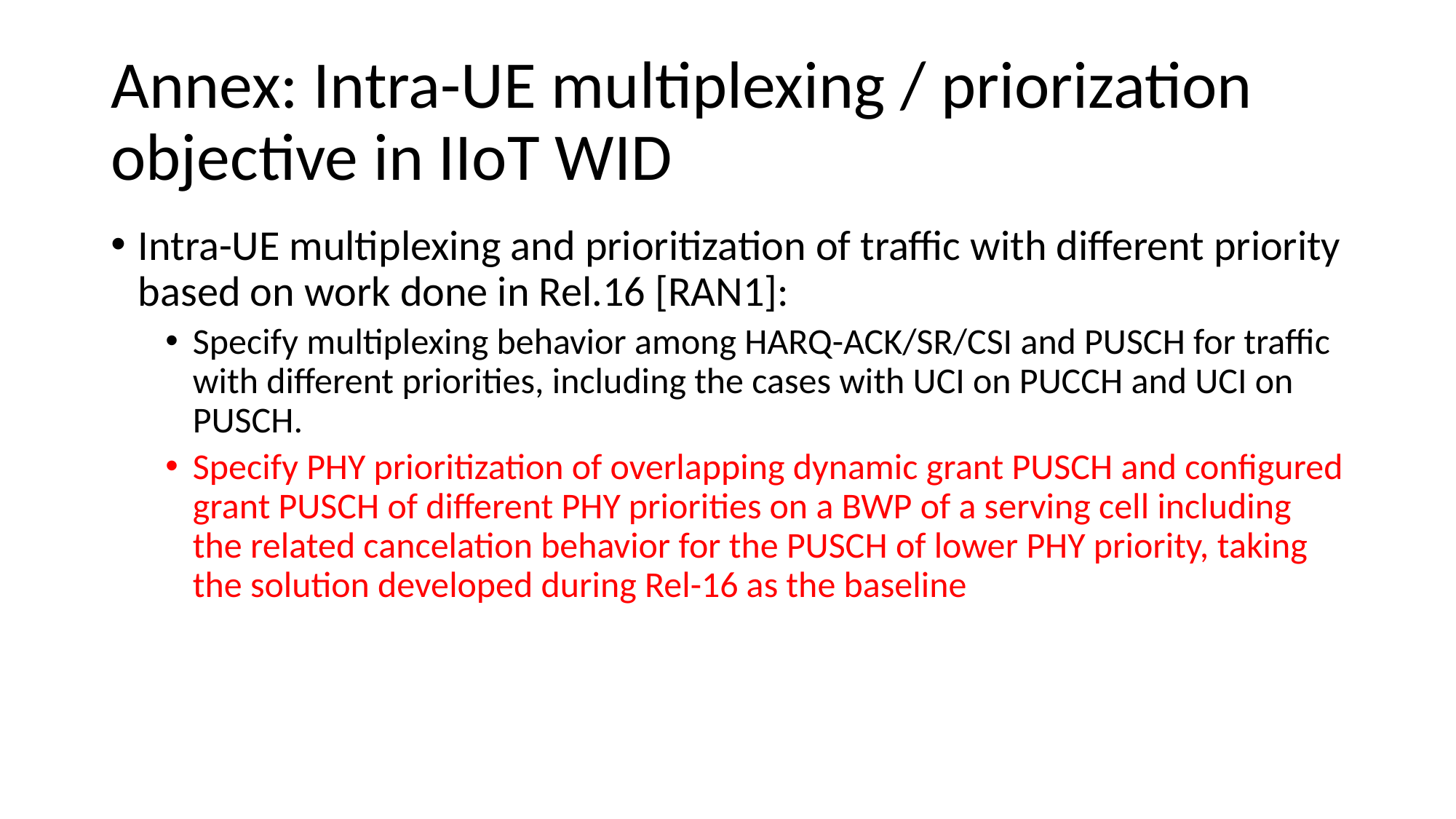

# Annex: Intra-UE multiplexing / priorization objective in IIoT WID
Intra-UE multiplexing and prioritization of traffic with different priority based on work done in Rel.16 [RAN1]:
Specify multiplexing behavior among HARQ-ACK/SR/CSI and PUSCH for traffic with different priorities, including the cases with UCI on PUCCH and UCI on PUSCH.
Specify PHY prioritization of overlapping dynamic grant PUSCH and configured grant PUSCH of different PHY priorities on a BWP of a serving cell including the related cancelation behavior for the PUSCH of lower PHY priority, taking the solution developed during Rel-16 as the baseline